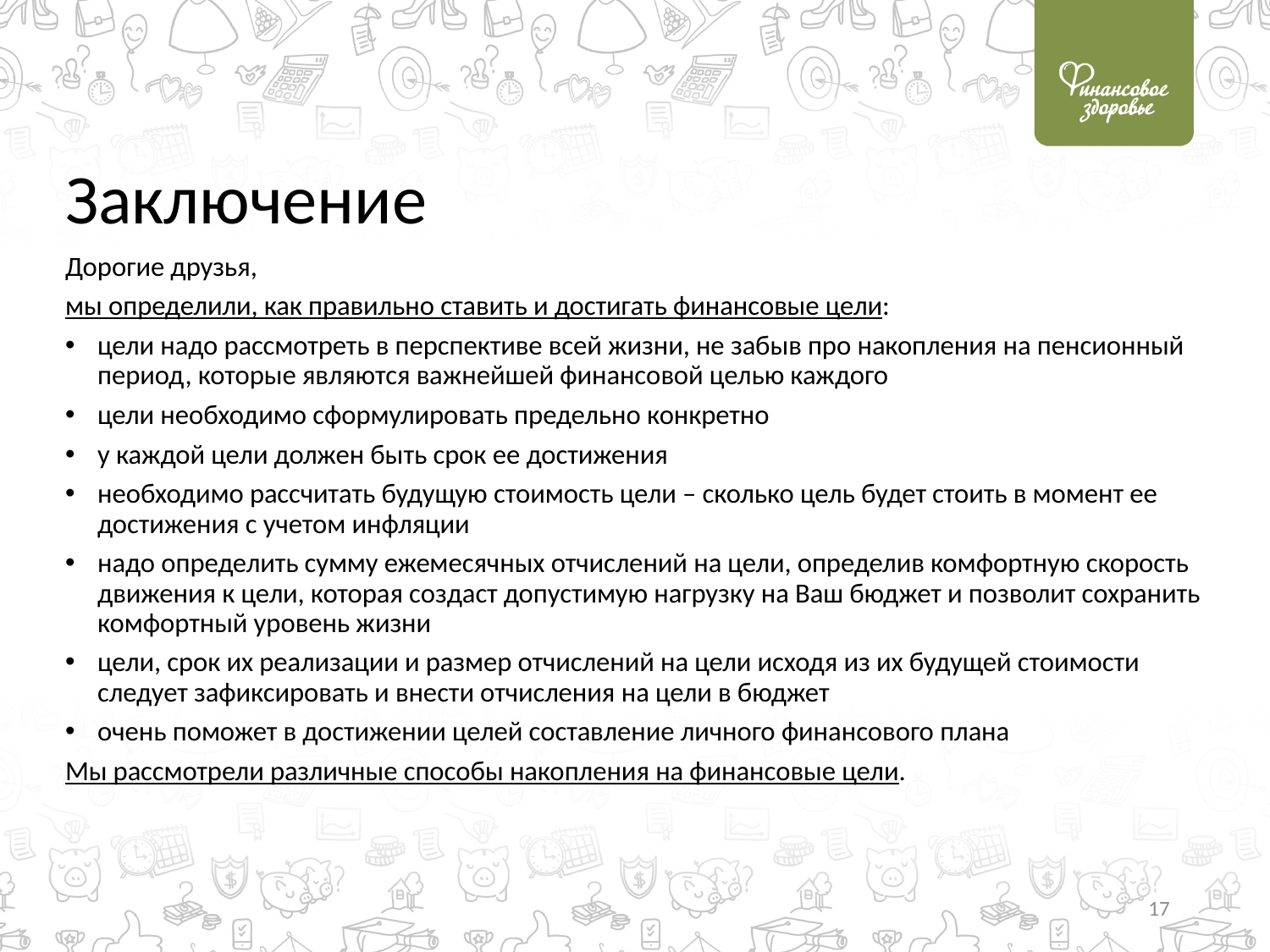

# Заключение
Дорогие друзья,
мы определили, как правильно ставить и достигать финансовые цели:
цели надо рассмотреть в перспективе всей жизни, не забыв про накопления на пенсионный период, которые являются важнейшей финансовой целью каждого
цели необходимо сформулировать предельно конкретно
у каждой цели должен быть срок ее достижения
необходимо рассчитать будущую стоимость цели – сколько цель будет стоить в момент ее достижения с учетом инфляции
надо определить сумму ежемесячных отчислений на цели, определив комфортную скорость движения к цели, которая создаст допустимую нагрузку на Ваш бюджет и позволит сохранить комфортный уровень жизни
цели, срок их реализации и размер отчислений на цели исходя из их будущей стоимости следует зафиксировать и внести отчисления на цели в бюджет
очень поможет в достижении целей составление личного финансового плана
Мы рассмотрели различные способы накопления на финансовые цели.

17